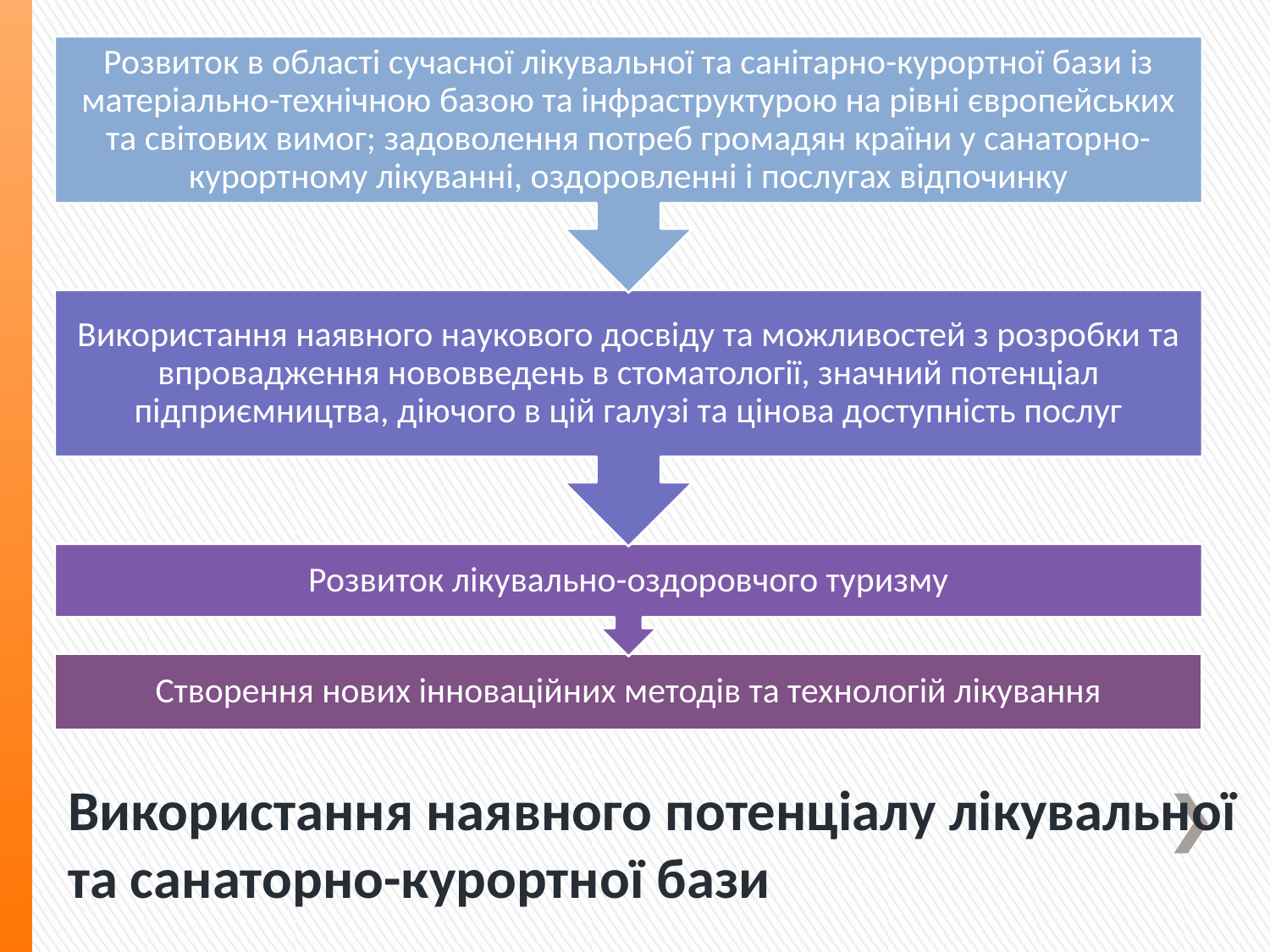

Створення нових інноваційних методів та технологій лікування
Розвиток лікувально-оздоровчого туризму
Використання наявного наукового досвіду та можливостей з розробки та впровадження нововведень в стоматології, значний потенціал підприємництва, діючого в цій галузі та цінова доступність послуг
Розвиток в області сучасної лікувальної та санітарно-курортної бази із матеріально-технічною базою та інфраструктурою на рівні європейських та світових вимог; задоволення потреб громадян країни у санаторно-курортному лікуванні, оздоровленні і послугах відпочинку
# Використання наявного потенціалу лікувальної та санаторно-курортної бази